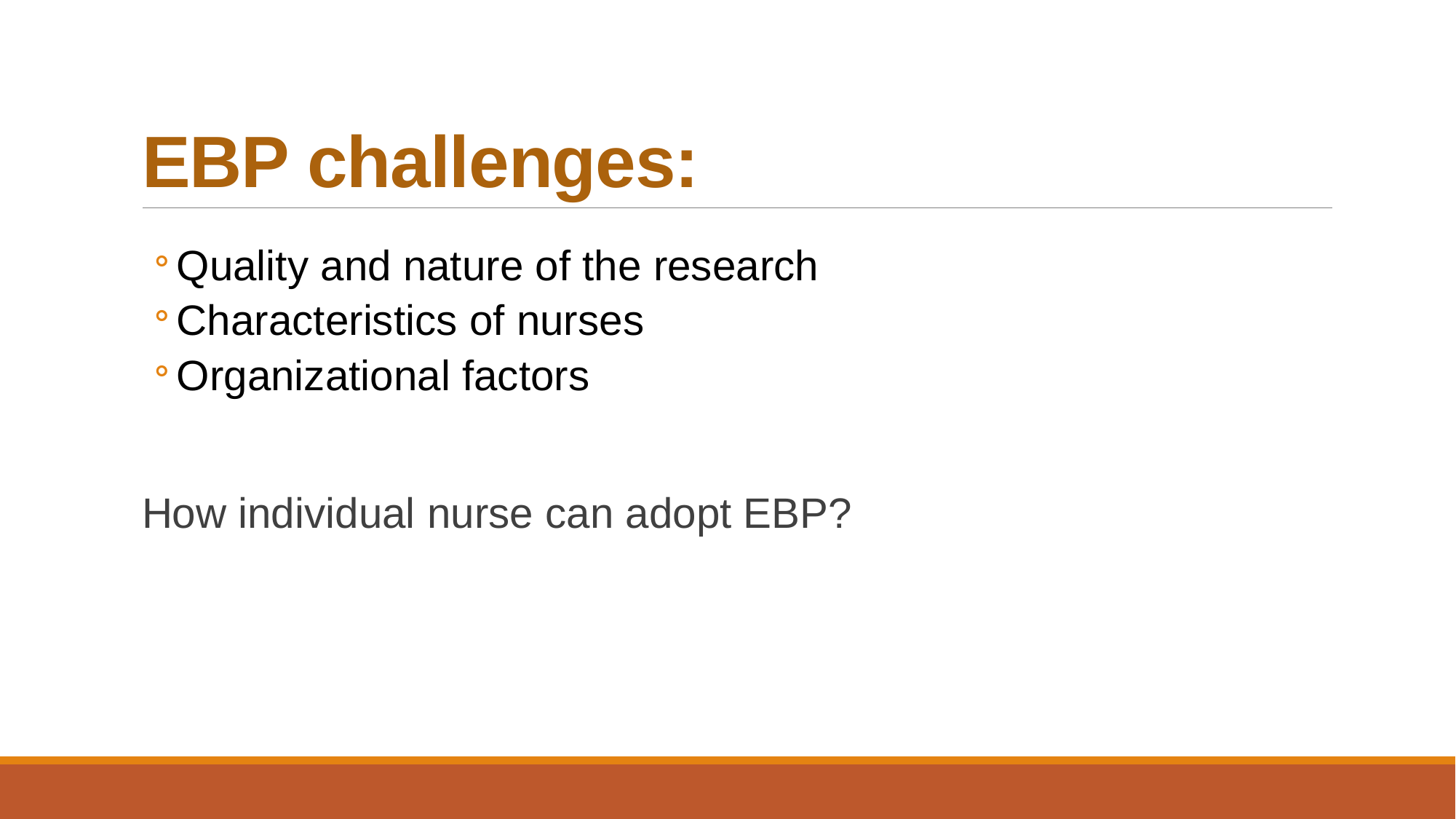

# EBP challenges:
Quality and nature of the research
Characteristics of nurses
Organizational factors

How individual nurse can adopt EBP?